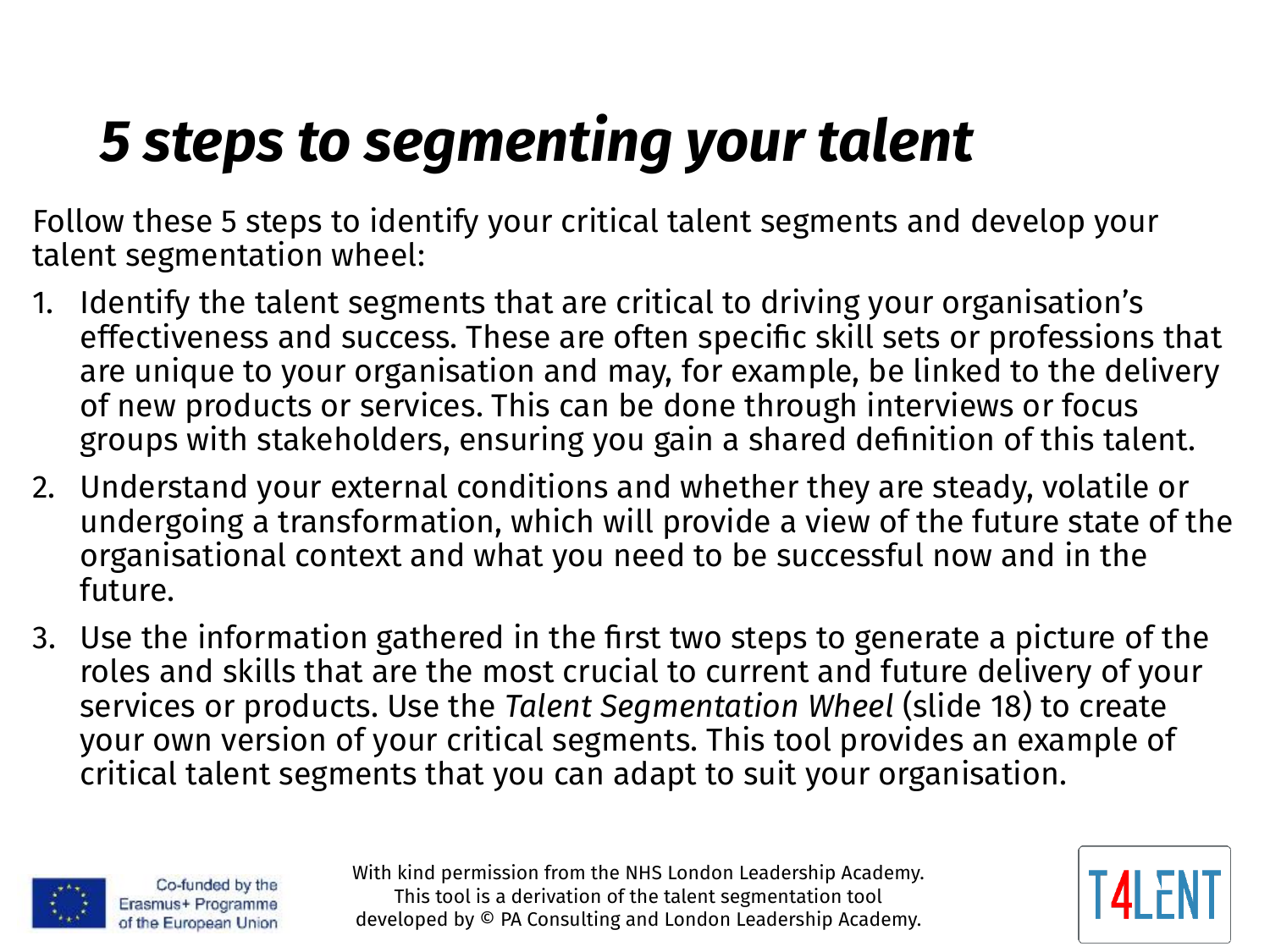

# 5 steps to segmenting your talent
Follow these 5 steps to identify your critical talent segments and develop your talent segmentation wheel:
Identify the talent segments that are critical to driving your organisation’s effectiveness and success. These are often specific skill sets or professions that are unique to your organisation and may, for example, be linked to the delivery of new products or services. This can be done through interviews or focus groups with stakeholders, ensuring you gain a shared definition of this talent.
Understand your external conditions and whether they are steady, volatile or undergoing a transformation, which will provide a view of the future state of the organisational context and what you need to be successful now and in the future.
Use the information gathered in the first two steps to generate a picture of the roles and skills that are the most crucial to current and future delivery of your services or products. Use the Talent Segmentation Wheel (slide 18) to create your own version of your critical segments. This tool provides an example of critical talent segments that you can adapt to suit your organisation.

With kind permission from the NHS London Leadership Academy. This tool is a derivation of the talent segmentation tool developed by © PA Consulting and London Leadership Academy.